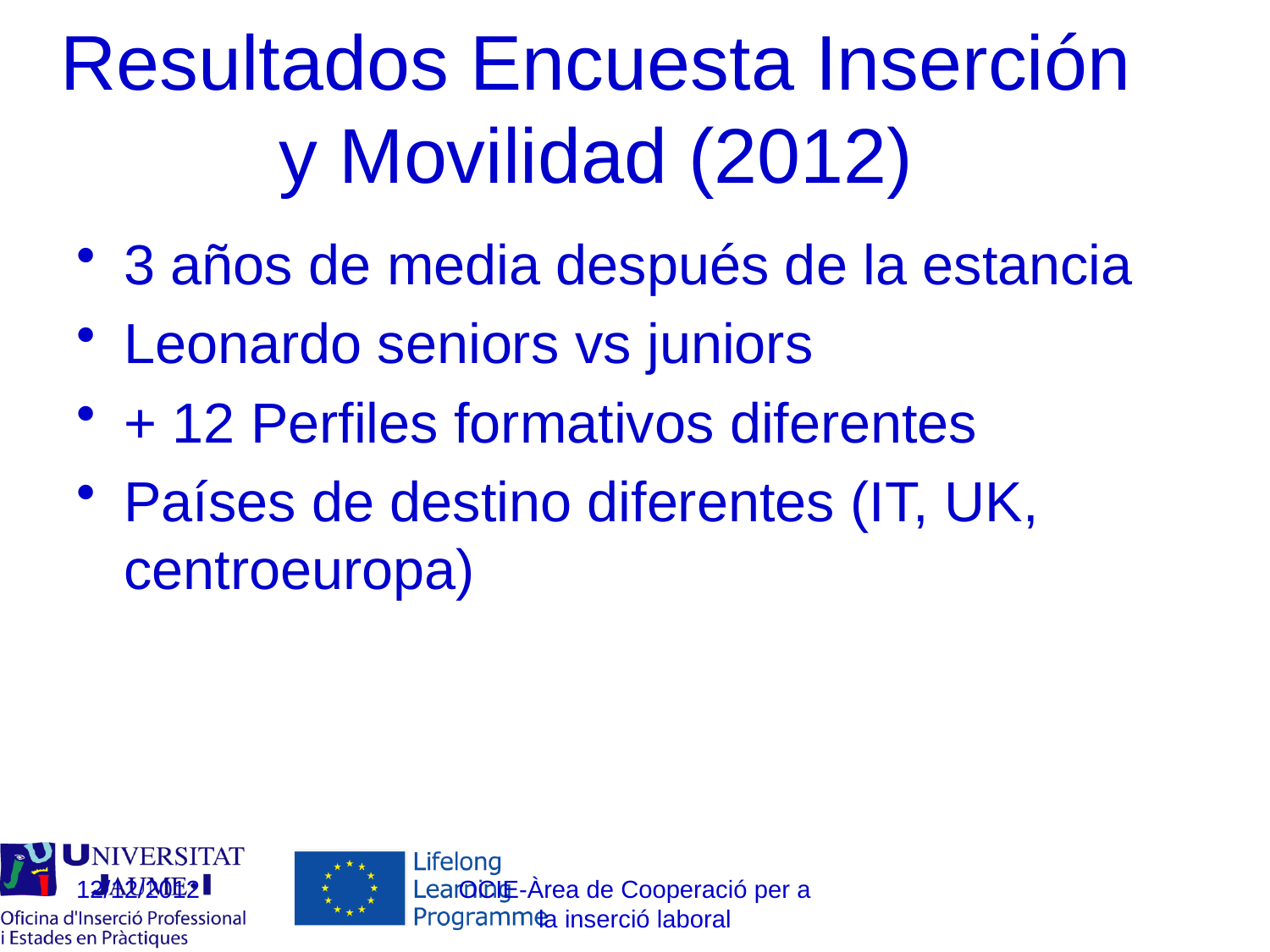

# Resultados Encuesta Inserción y Movilidad (2012)
3 años de media después de la estancia
Leonardo seniors vs juniors
+ 12 Perfiles formativos diferentes
Países de destino diferentes (IT, UK, centroeuropa)

12/12/2012
OCIE-Àrea de Cooperació per a la inserció laboral